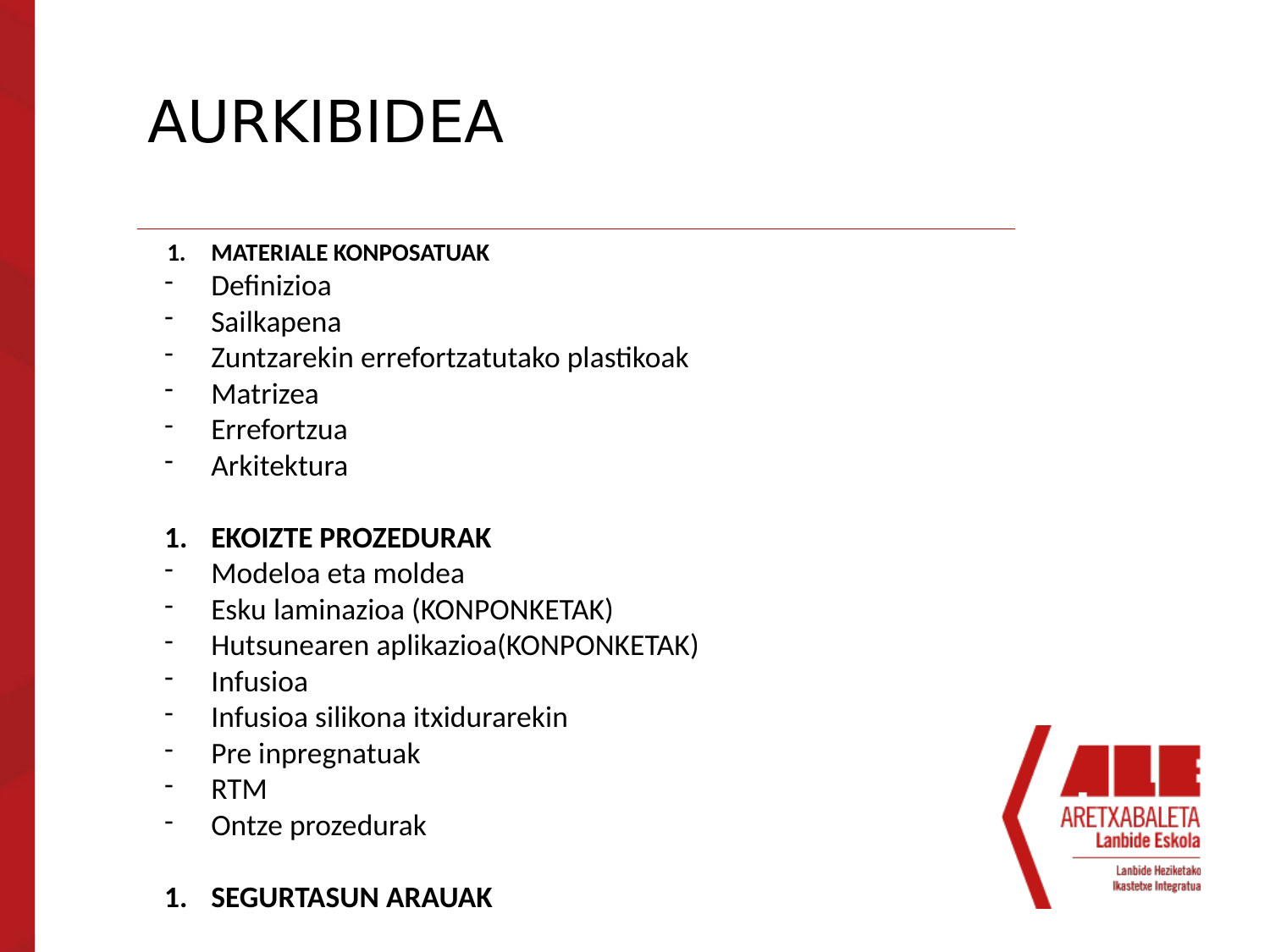

# AURKIBIDEA
MATERIALE KONPOSATUAK
Definizioa
Sailkapena
Zuntzarekin errefortzatutako plastikoak
Matrizea
Errefortzua
Arkitektura

EKOIZTE PROZEDURAK
Modeloa eta moldea
Esku laminazioa (KONPONKETAK)
Hutsunearen aplikazioa(KONPONKETAK)
Infusioa
Infusioa silikona itxidurarekin
Pre inpregnatuak
RTM
Ontze prozedurak

SEGURTASUN ARAUAK